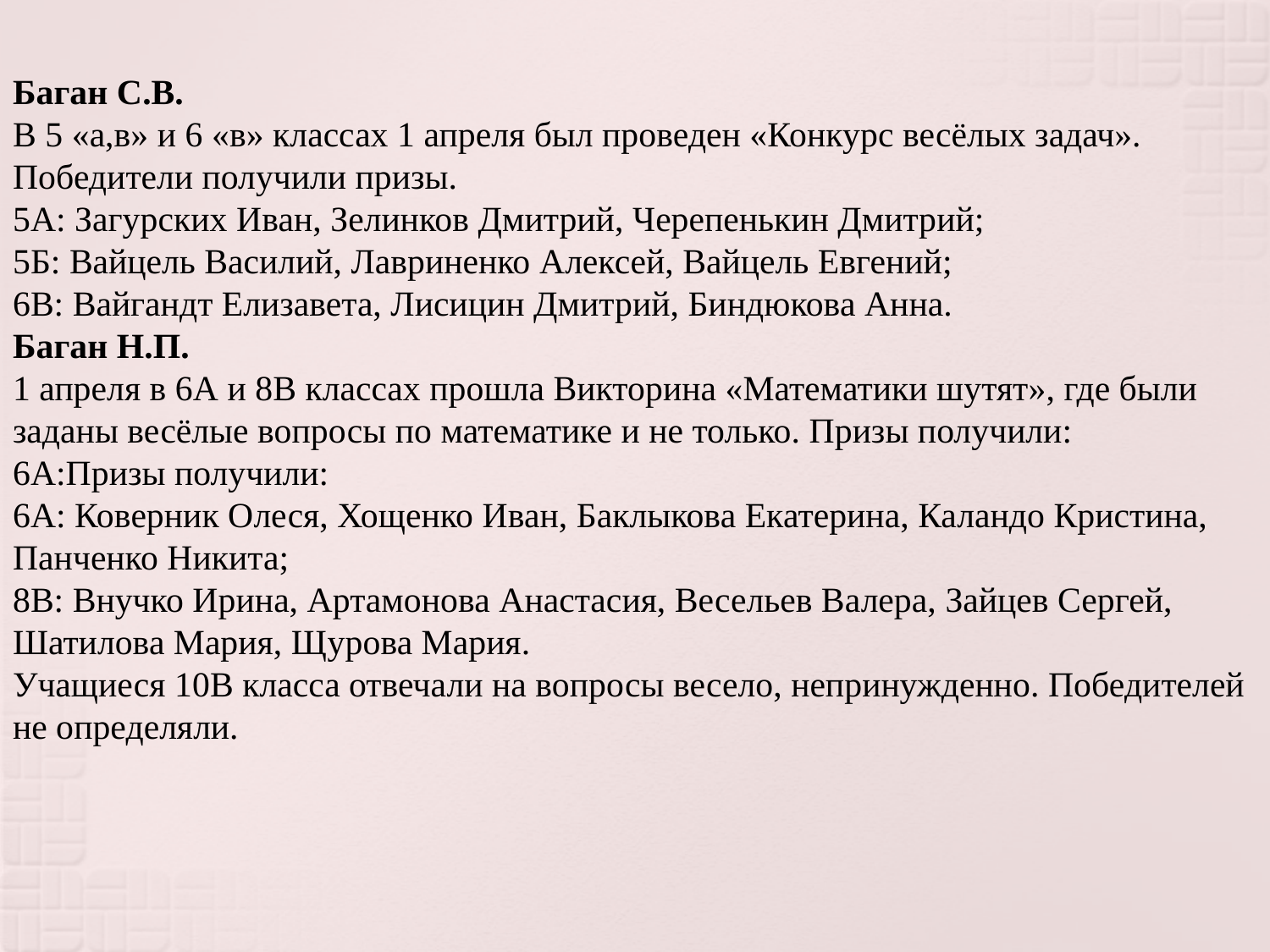

Баган С.В.
В 5 «а,в» и 6 «в» классах 1 апреля был проведен «Конкурс весёлых задач». Победители получили призы.
5А: Загурских Иван, Зелинков Дмитрий, Черепенькин Дмитрий;
5Б: Вайцель Василий, Лавриненко Алексей, Вайцель Евгений;
6В: Вайгандт Елизавета, Лисицин Дмитрий, Биндюкова Анна.
Баган Н.П.
1 апреля в 6А и 8В классах прошла Викторина «Математики шутят», где были заданы весёлые вопросы по математике и не только. Призы получили:
6А:Призы получили:
6А: Коверник Олеся, Хощенко Иван, Баклыкова Екатерина, Каландо Кристина, Панченко Никита;
8В: Внучко Ирина, Артамонова Анастасия, Весельев Валера, Зайцев Сергей, Шатилова Мария, Щурова Мария.
Учащиеся 10В класса отвечали на вопросы весело, непринужденно. Победителей не определяли.